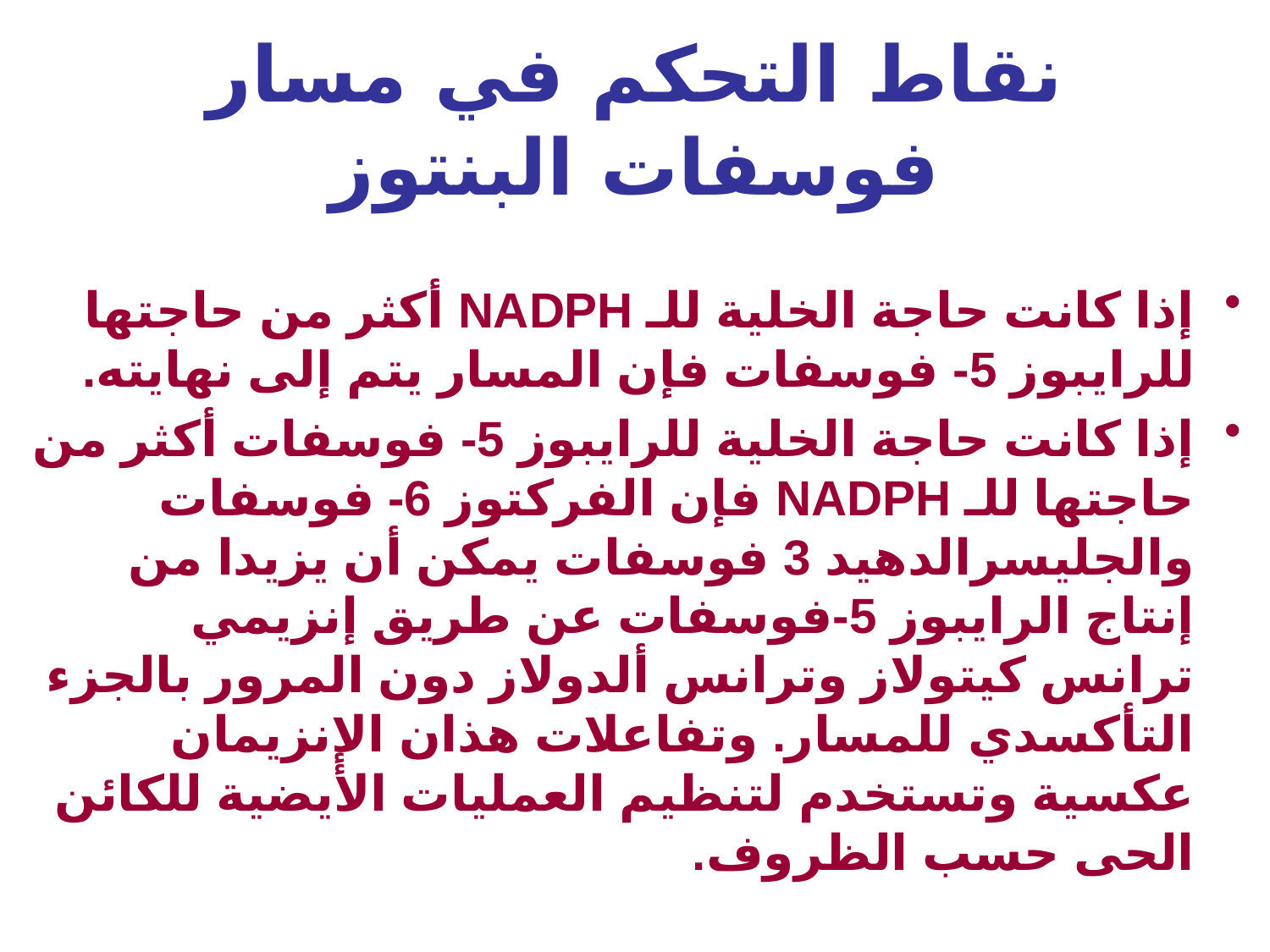

# نقاط التحكم في مسار فوسفات البنتوز
إذا كانت حاجة الخلية للـ NADPH أكثر من حاجتها للرايبوز 5- فوسفات فإن المسار يتم إلى نهايته.
إذا كانت حاجة الخلية للرايبوز 5- فوسفات أكثر من حاجتها للـ NADPH فإن الفركتوز 6- فوسفات والجليسرالدهيد 3 فوسفات يمكن أن يزيدا من إنتاج الرايبوز 5-فوسفات عن طريق إنزيمي ترانس كيتولاز وترانس ألدولاز دون المرور بالجزء التأكسدي للمسار. وتفاعلات هذان الإنزيمان عكسية وتستخدم لتنظيم العمليات الأيضية للكائن الحى حسب الظروف.